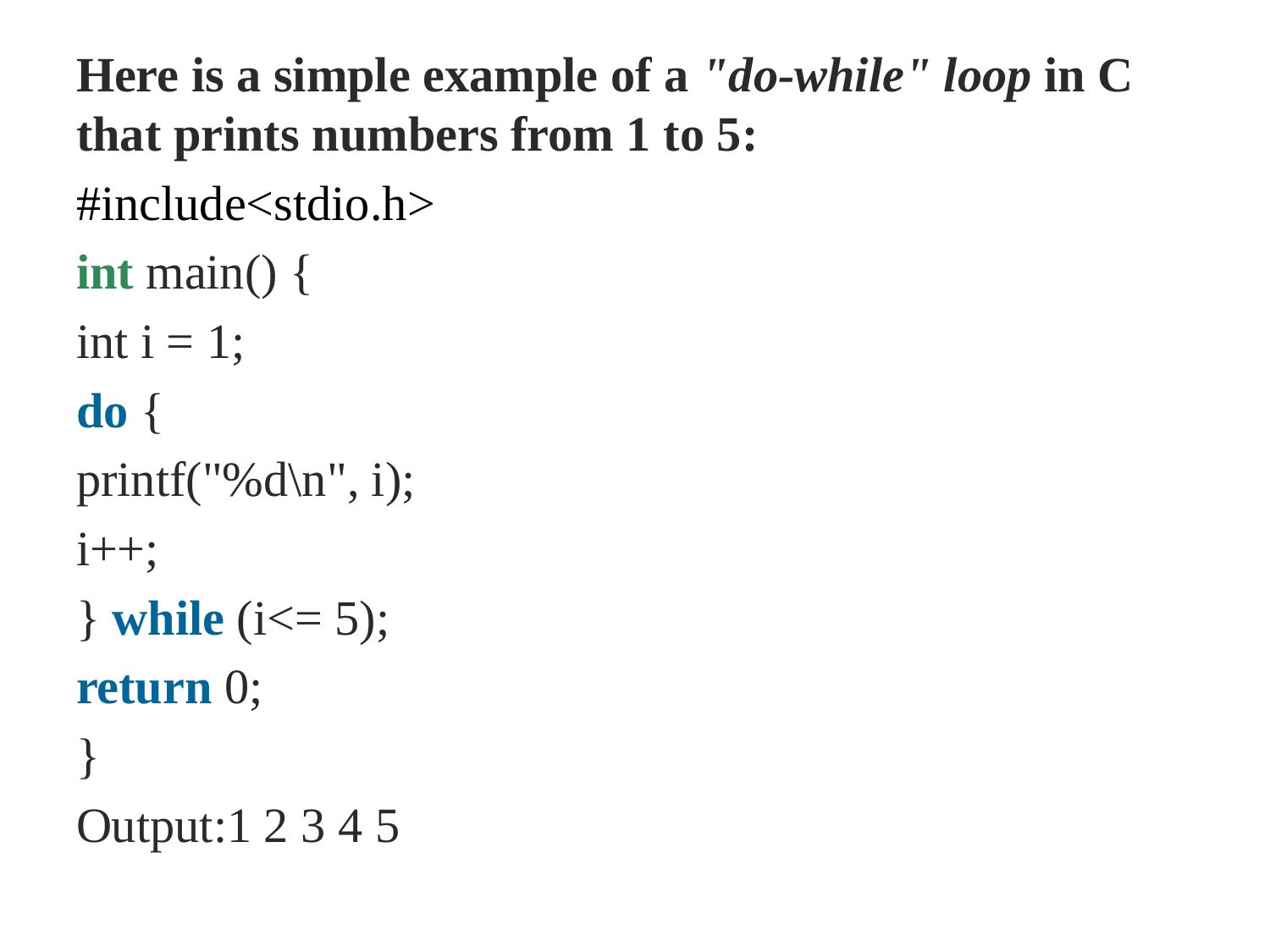

Here is a simple example of a "do-while" loop in C that prints numbers from 1 to 5:
#include<stdio.h>
int main() {
int i = 1;
do {
printf("%d\n", i);
i++;
} while (i<= 5);
return 0;
}
Output:1 2 3 4 5